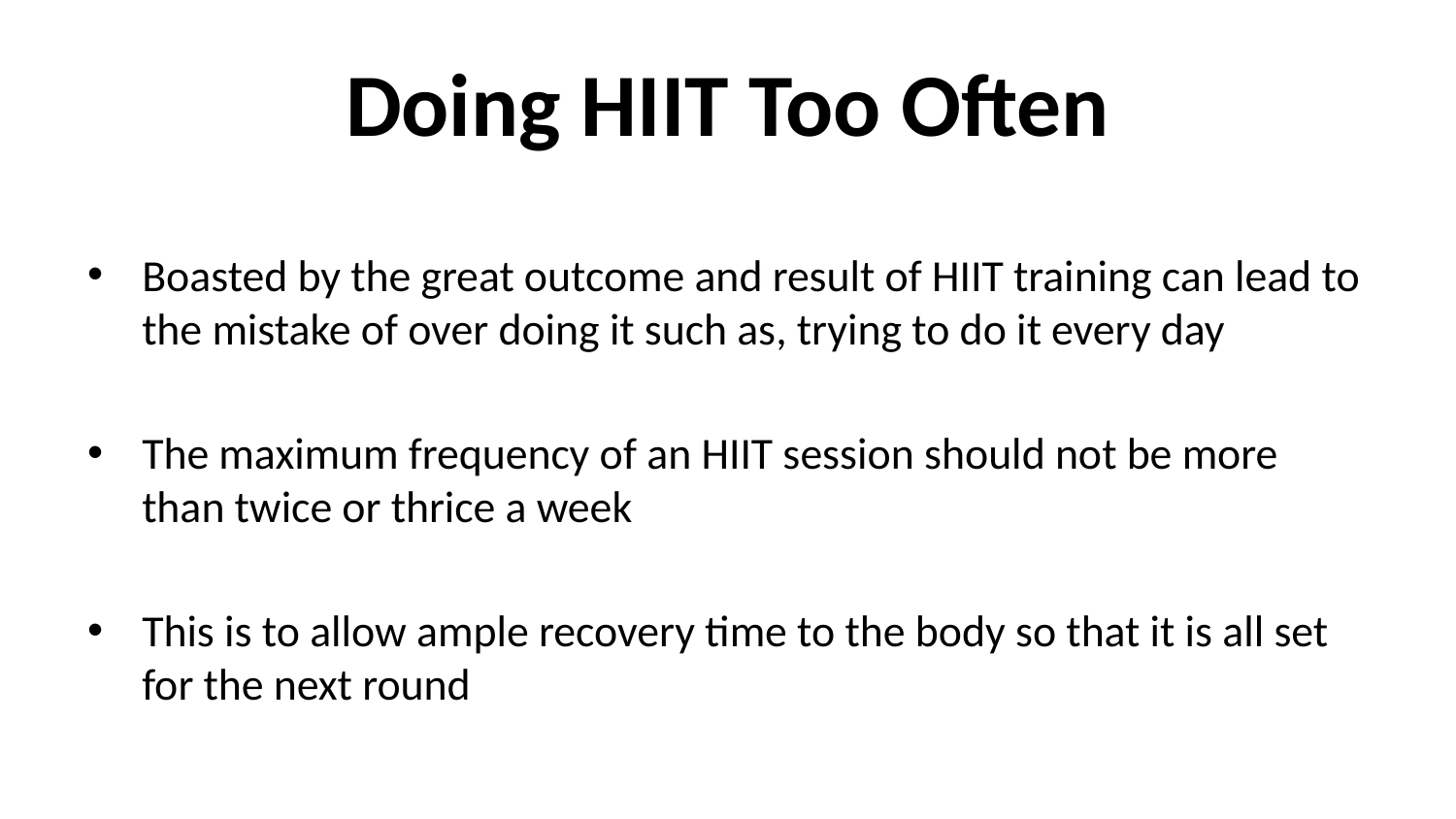

# Doing HIIT Too Often
Boasted by the great outcome and result of HIIT training can lead to the mistake of over doing it such as, trying to do it every day

The maximum frequency of an HIIT session should not be more than twice or thrice a week

This is to allow ample recovery time to the body so that it is all set for the next round